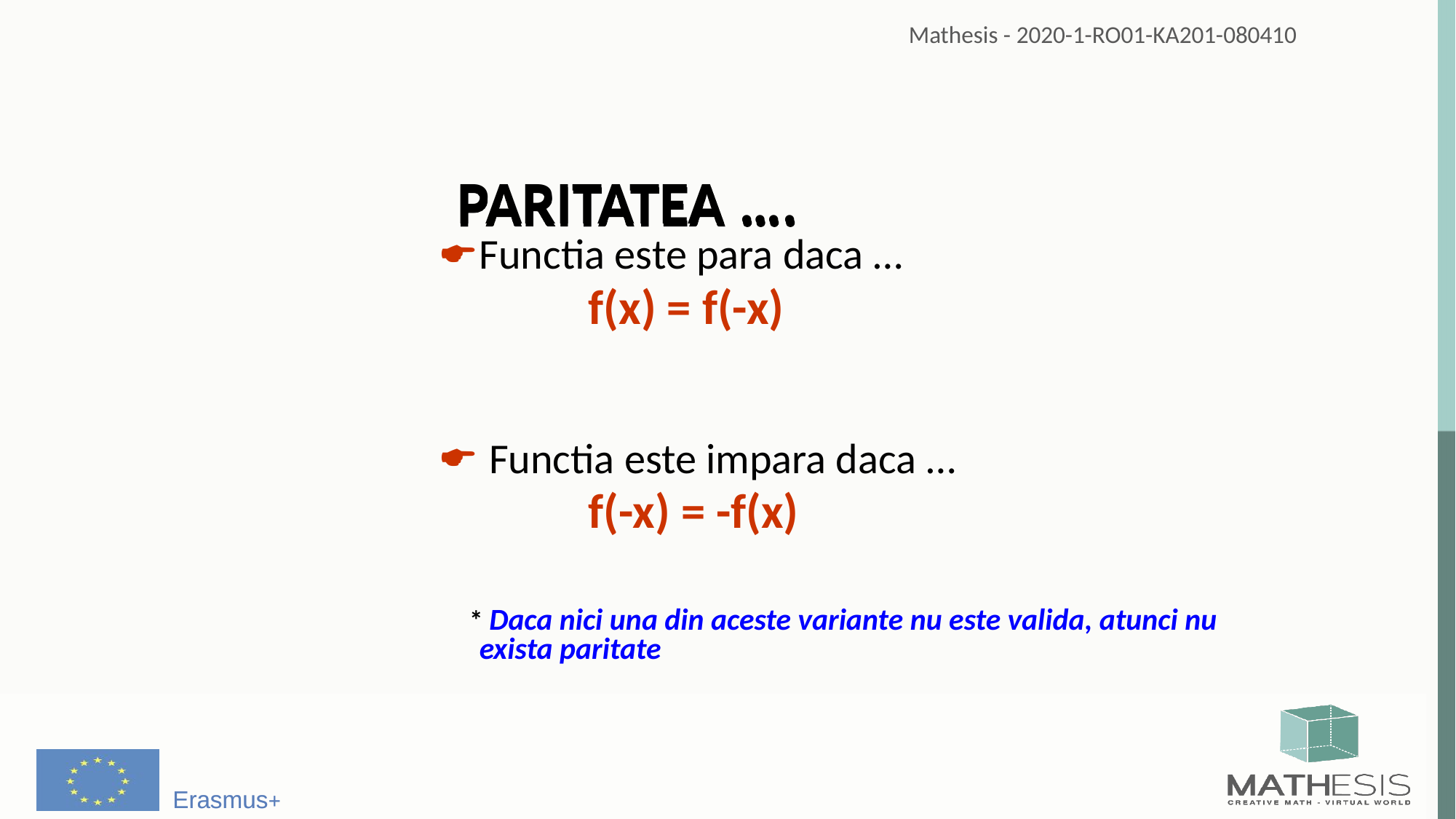

PARITATEA ….

Functia este para daca …
		f(x) = f(-x)

 Functia este impara daca …
		f(-x) = -f(x)

     * Daca nici una din aceste variante nu este valida, atunci nu exista paritate